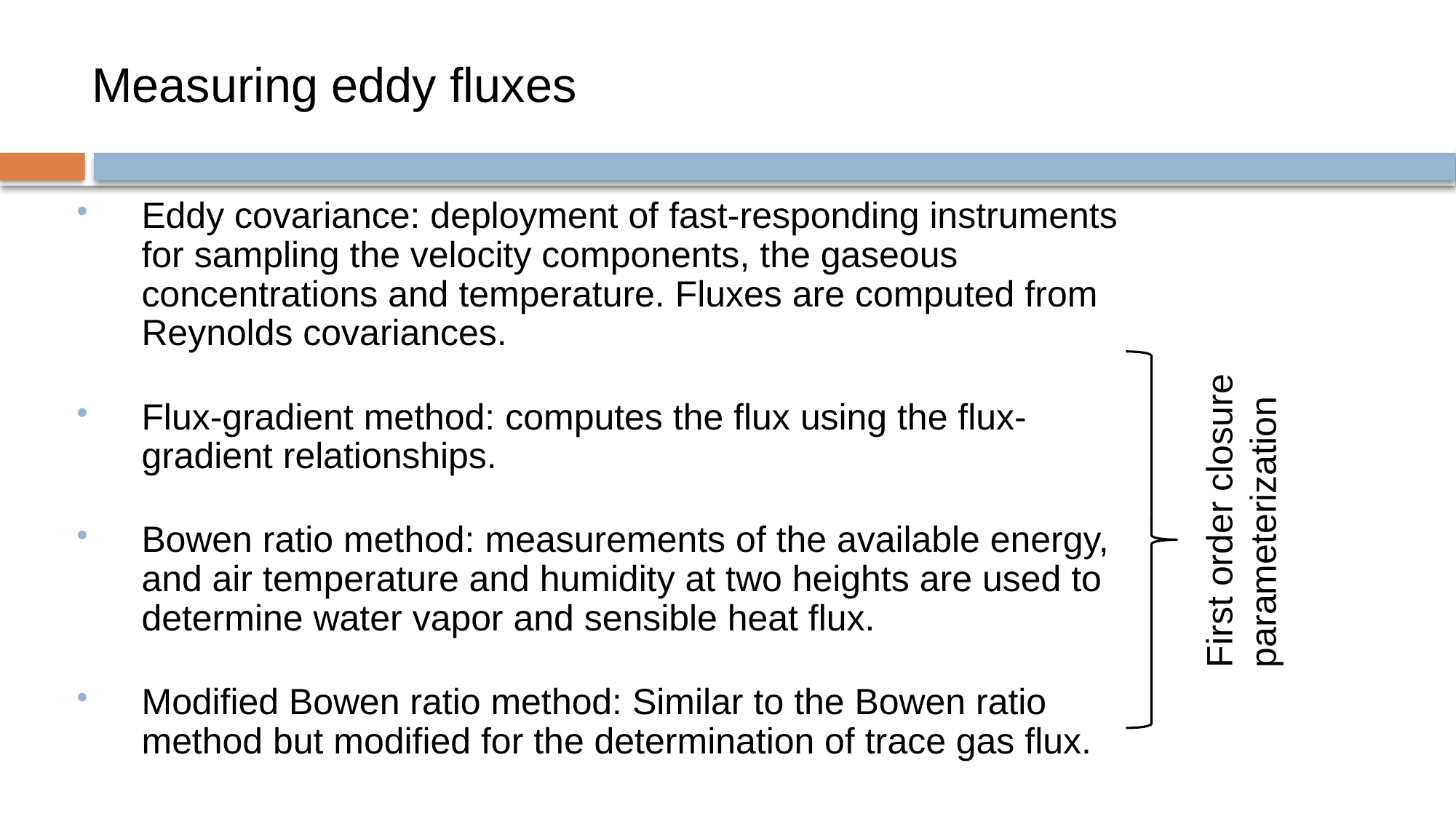

# Measuring eddy fluxes
Eddy covariance: deployment of fast-responding instruments for sampling the velocity components, the gaseous concentrations and temperature. Fluxes are computed from Reynolds covariances.

Flux-gradient method: computes the flux using the flux-gradient relationships.

Bowen ratio method: measurements of the available energy, and air temperature and humidity at two heights are used to determine water vapor and sensible heat flux.

Modified Bowen ratio method: Similar to the Bowen ratio method but modified for the determination of trace gas flux.

First order closure
parameterization